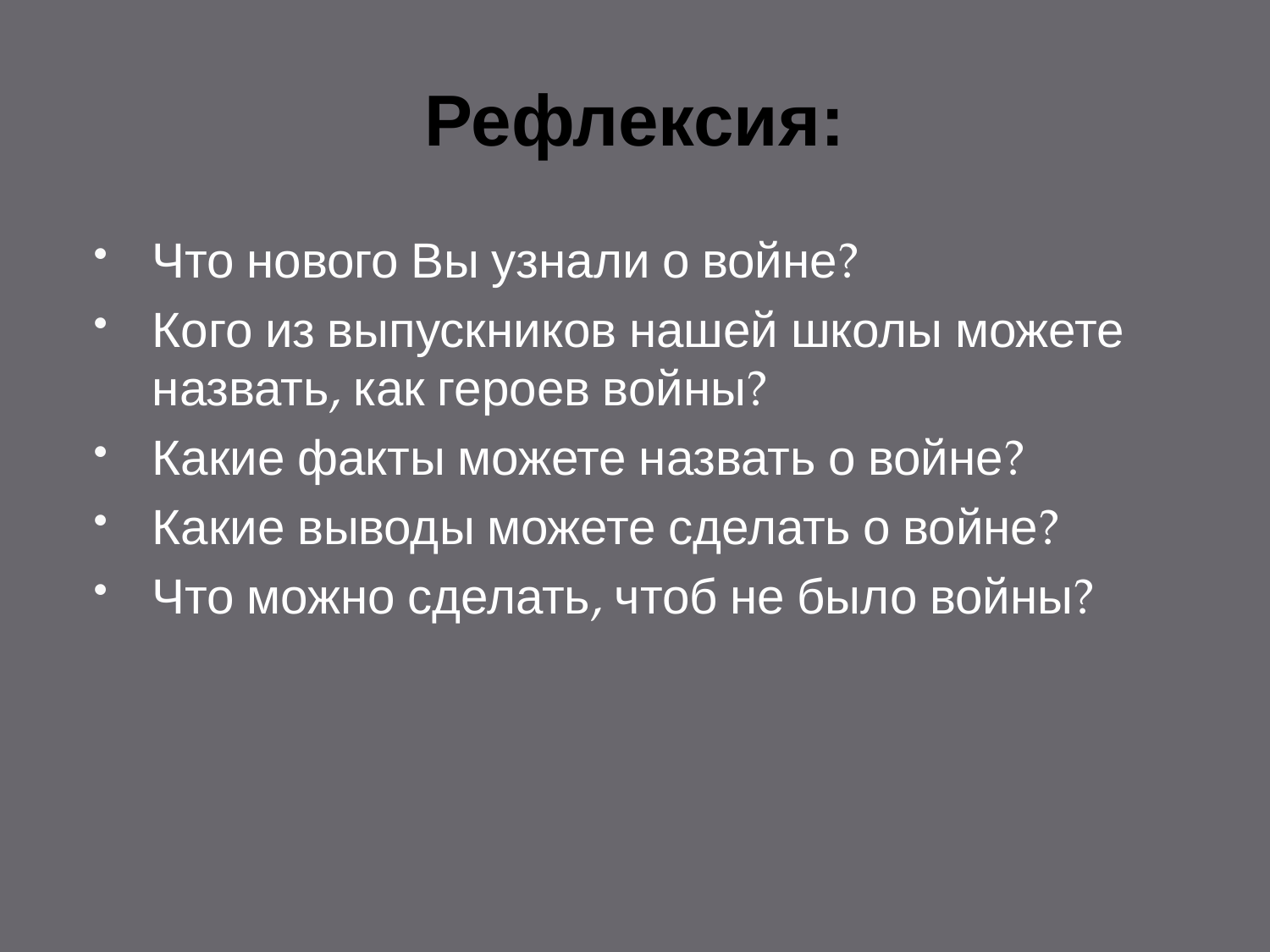

# Рефлексия:
Что нового Вы узнали о войне?
Кого из выпускников нашей школы можете назвать, как героев войны?
Какие факты можете назвать о войне?
Какие выводы можете сделать о войне?
Что можно сделать, чтоб не было войны?